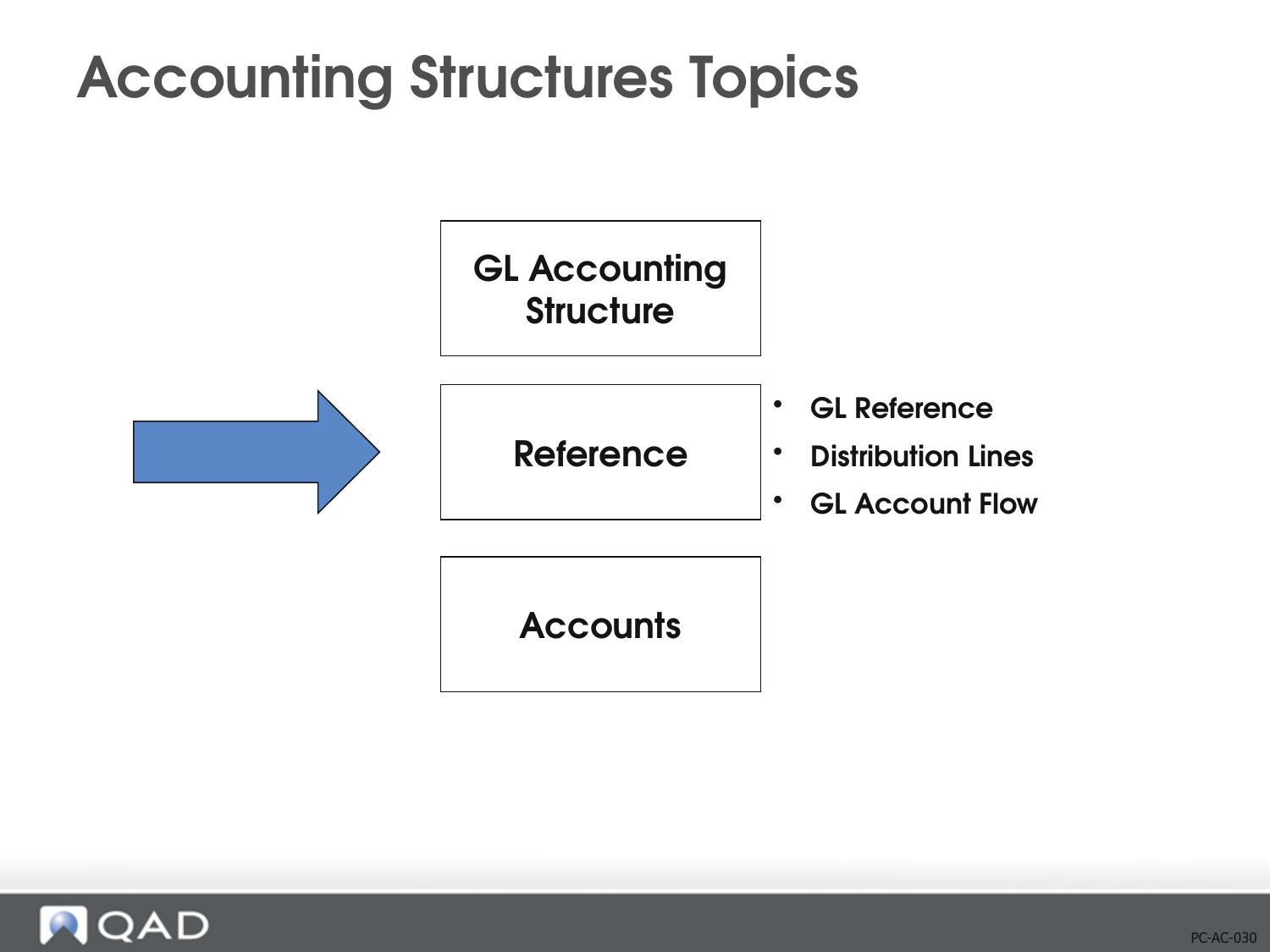

# Accounting Structures Topics
GL Accounting Structure
 GL Reference
 Distribution Lines
 GL Account Flow
Reference

Accounts
PC-AC-030